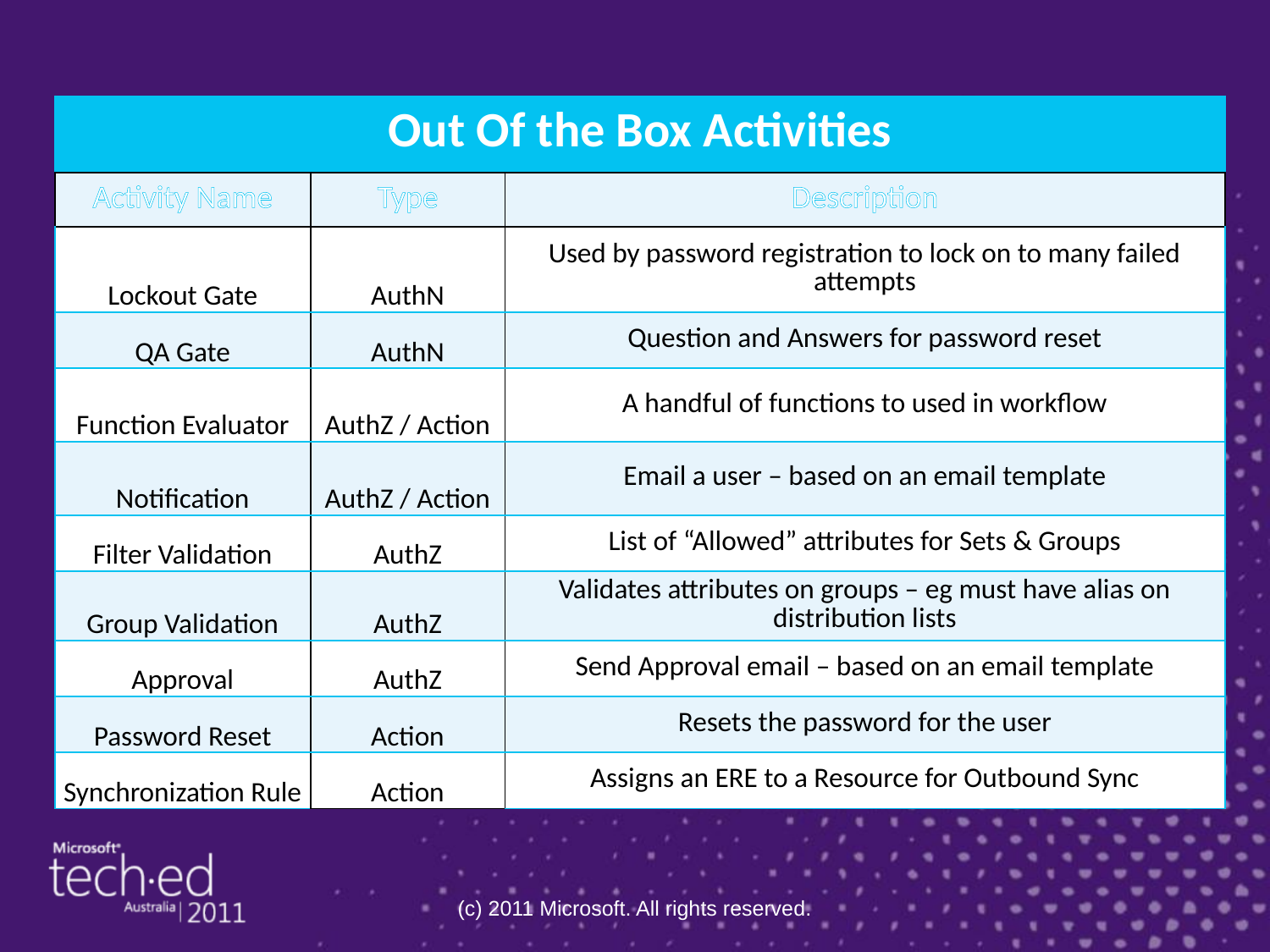

| Out Of the Box Activities |  |  |
| --- | --- | --- |
| Activity Name | Type | Description |
| Lockout Gate | AuthN | Used by password registration to lock on to many failed attempts |
| QA Gate | AuthN | Question and Answers for password reset |
| Function Evaluator | AuthZ / Action | A handful of functions to used in workflow |
| Notification | AuthZ / Action | Email a user – based on an email template |
| Filter Validation | AuthZ | List of “Allowed” attributes for Sets & Groups |
| Group Validation | AuthZ | Validates attributes on groups – eg must have alias on distribution lists |
| Approval | AuthZ | Send Approval email – based on an email template |
| Password Reset | Action | Resets the password for the user |
| Synchronization Rule | Action | Assigns an ERE to a Resource for Outbound Sync |
(c) 2011 Microsoft. All rights reserved.